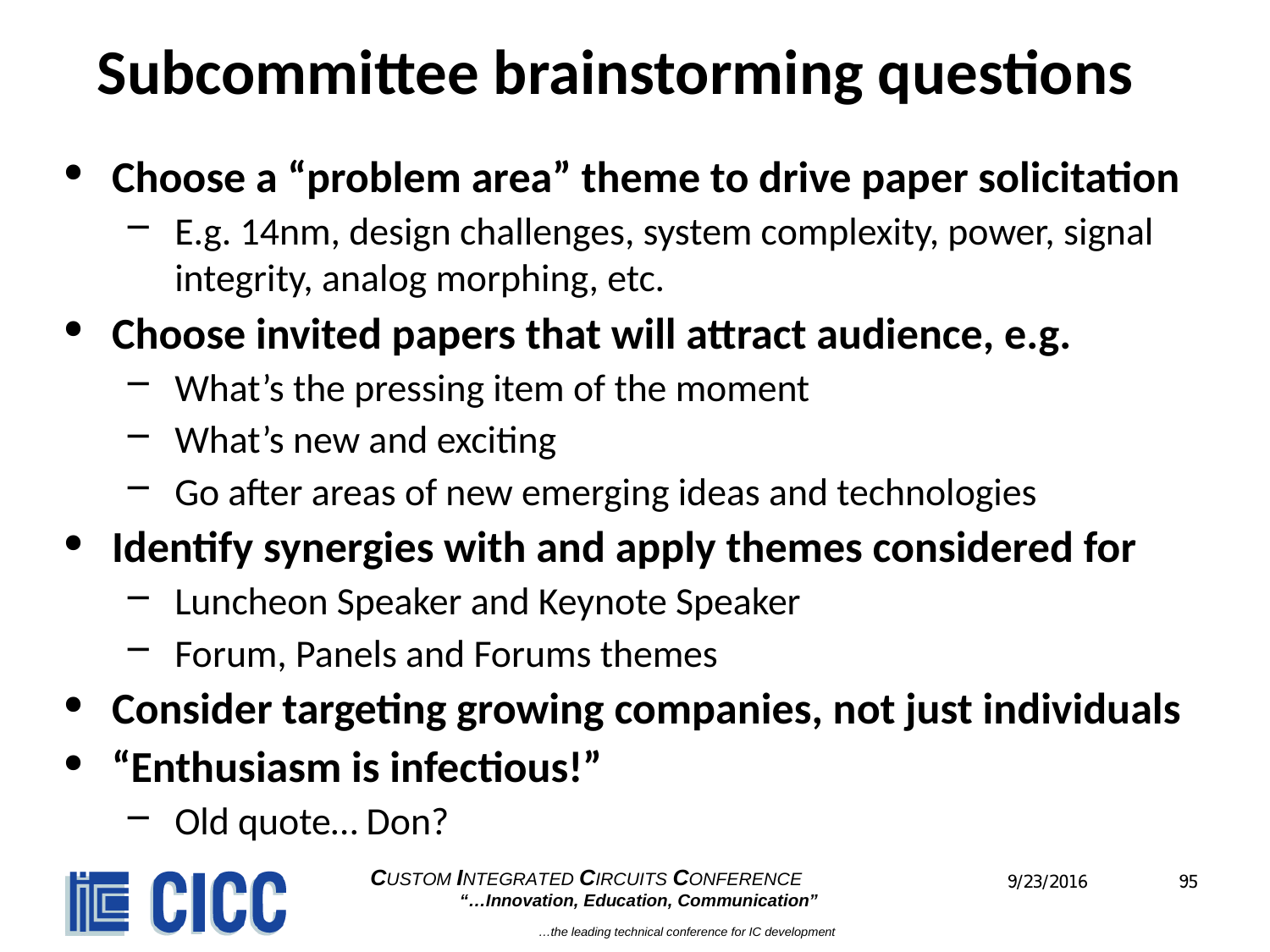

# Subcommittee brainstorming questions
Choose a “problem area” theme to drive paper solicitation
E.g. 14nm, design challenges, system complexity, power, signal integrity, analog morphing, etc.
Choose invited papers that will attract audience, e.g.
What’s the pressing item of the moment
What’s new and exciting
Go after areas of new emerging ideas and technologies
Identify synergies with and apply themes considered for
Luncheon Speaker and Keynote Speaker
Forum, Panels and Forums themes
Consider targeting growing companies, not just individuals
“Enthusiasm is infectious!”
Old quote… Don?